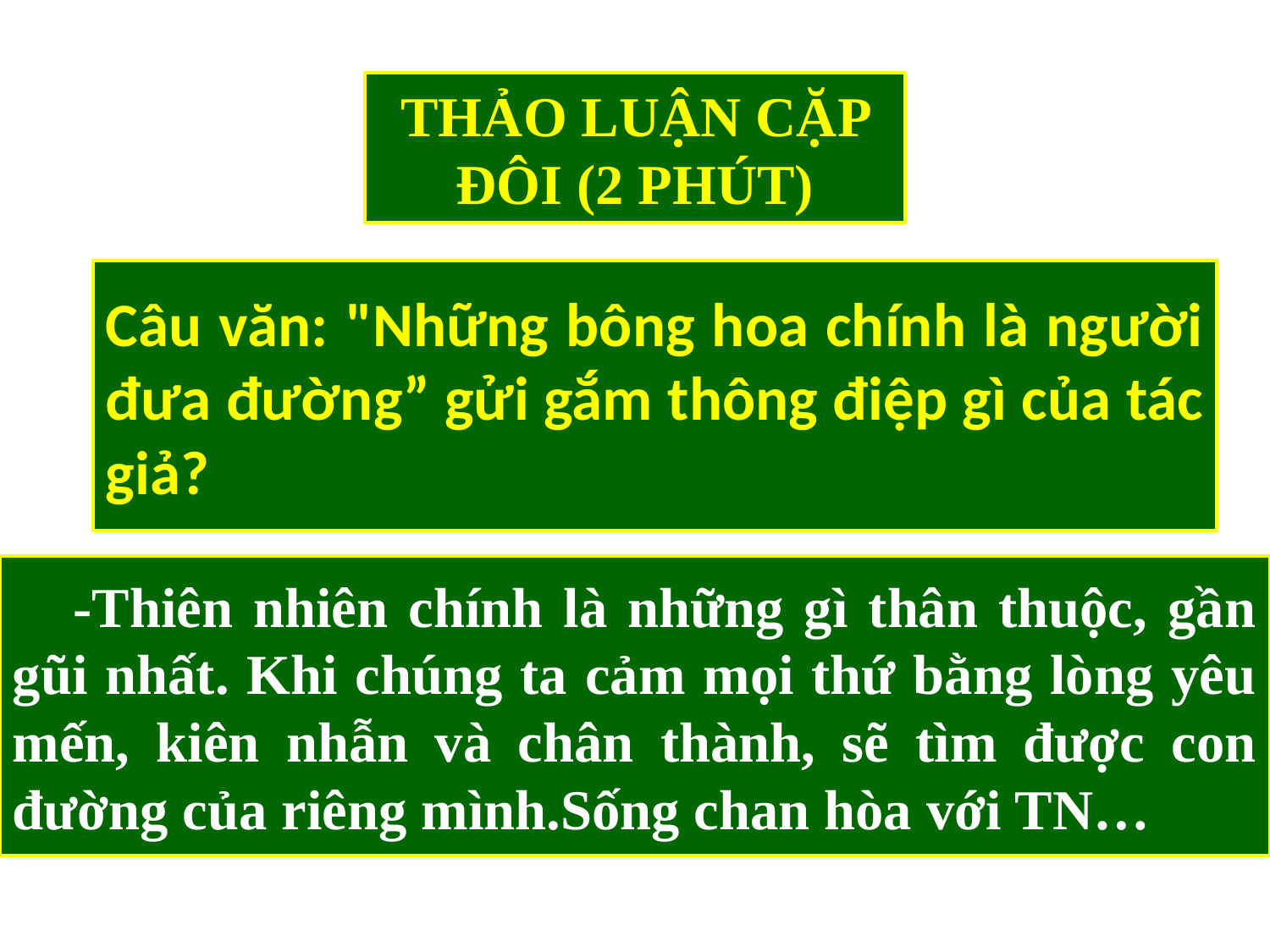

THẢO LUẬN CẶP ĐÔI (2 PHÚT)
Câu văn: "Những bông hoa chính là người đưa đường” gửi gắm thông điệp gì của tác giả?
   -Thiên nhiên chính là những gì thân thuộc, gần gũi nhất. Khi chúng ta cảm mọi thứ bằng lòng yêu mến, kiên nhẫn và chân thành, sẽ tìm được con đường của riêng mình.Sống chan hòa với TN…